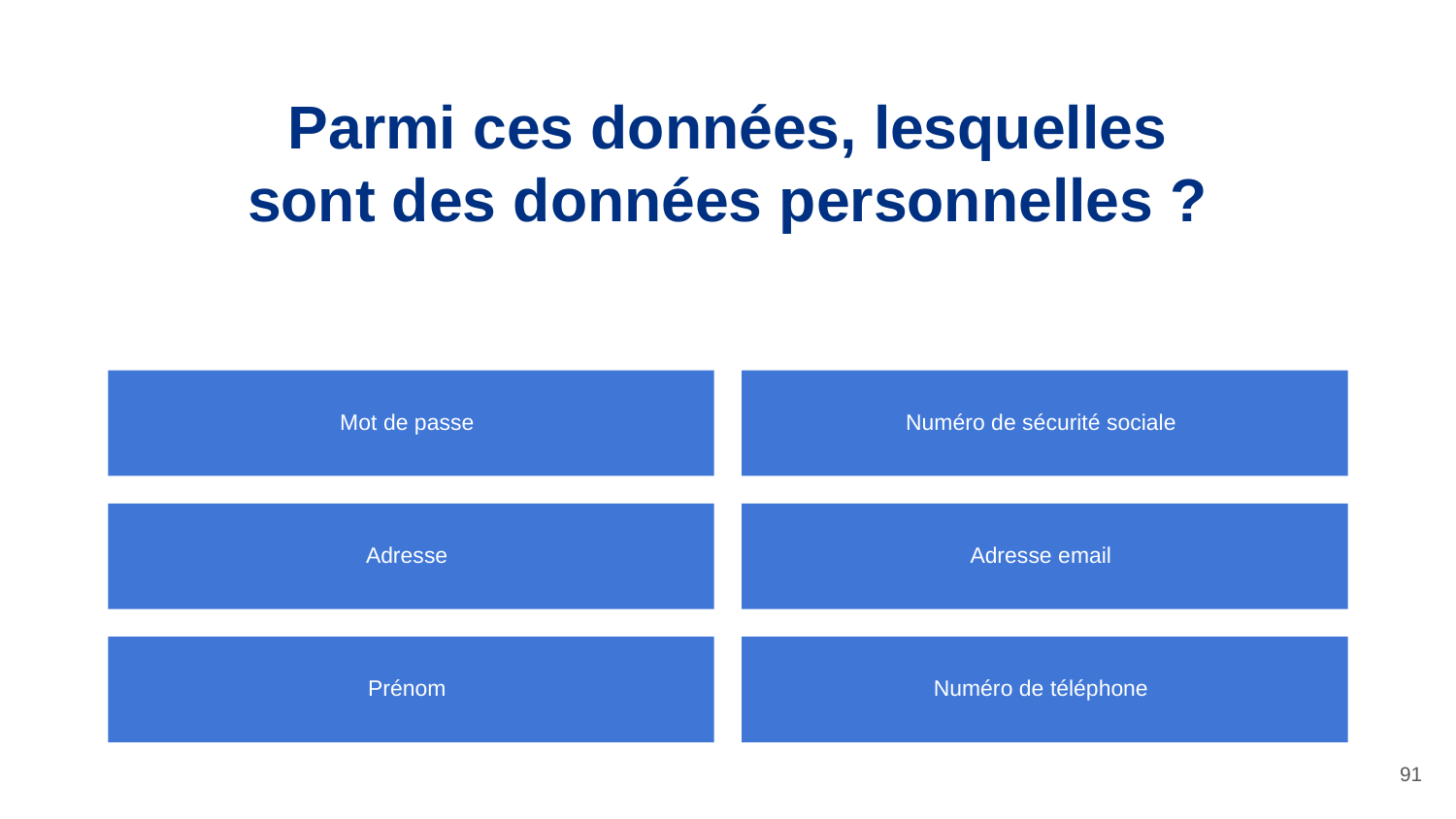

Parmi ces données, lesquelles sont des données personnelles ?

Mot de passe

Numéro de sécurité sociale

Adresse

Adresse email

Prénom

Numéro de téléphone
91